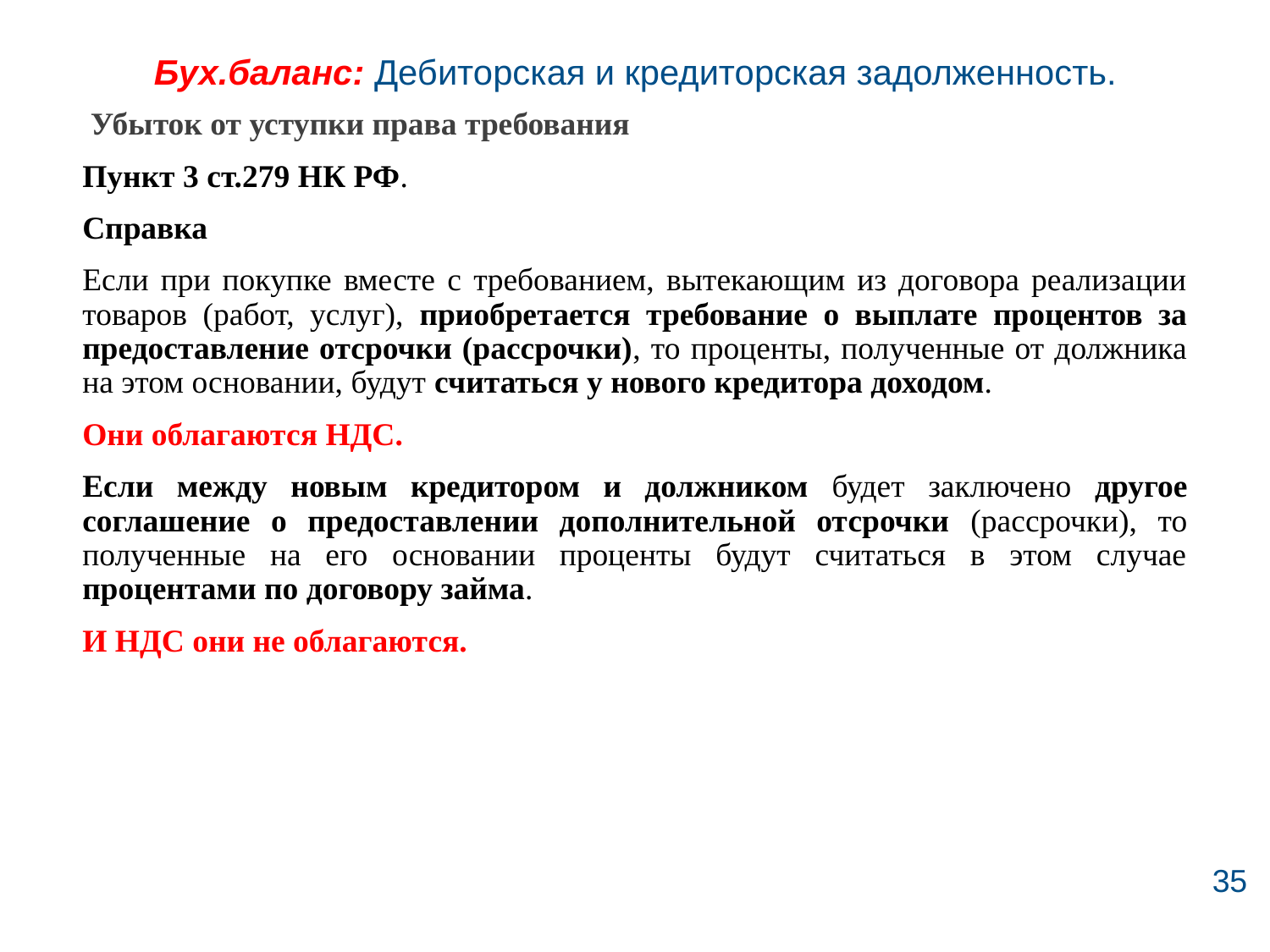

# Бух.баланс: Дебиторская и кредиторская задолженность.
 Убыток от уступки права требования
Пункт 3 ст.279 НК РФ.
Справка
Если при покупке вместе с требованием, вытекающим из договора реализации товаров (работ, услуг), приобретается требование о выплате процентов за предоставление отсрочки (рассрочки), то проценты, полученные от должника на этом основании, будут считаться у нового кредитора доходом.
Они облагаются НДС.
Если между новым кредитором и должником будет заключено другое соглашение о предоставлении дополнительной отсрочки (рассрочки), то полученные на его основании проценты будут считаться в этом случае процентами по договору займа.
И НДС они не облагаются.